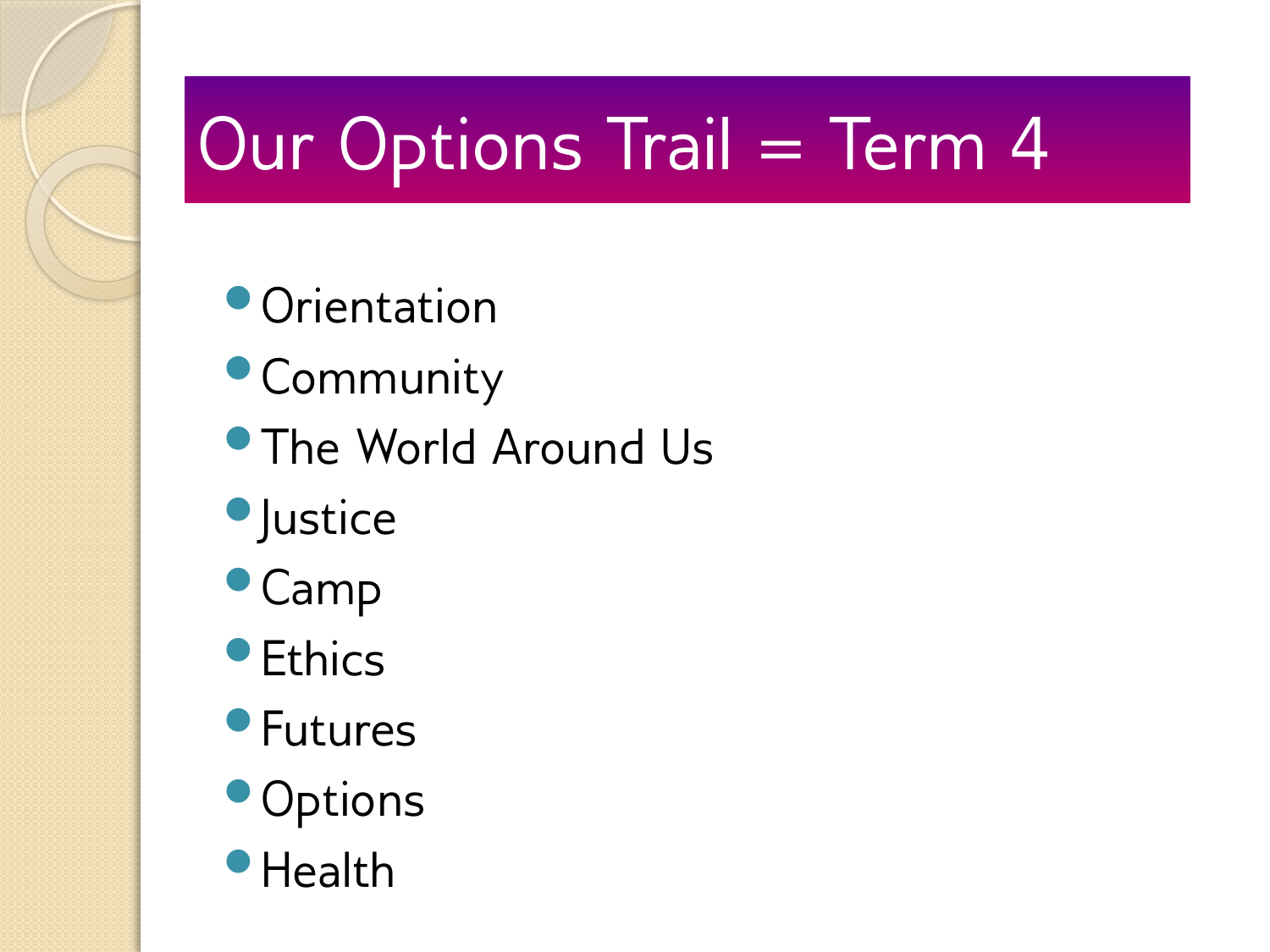

Our Options Trail = Term 4
Orientation
Community
The World Around Us
Justice
Camp
Ethics
Futures
Options
Health